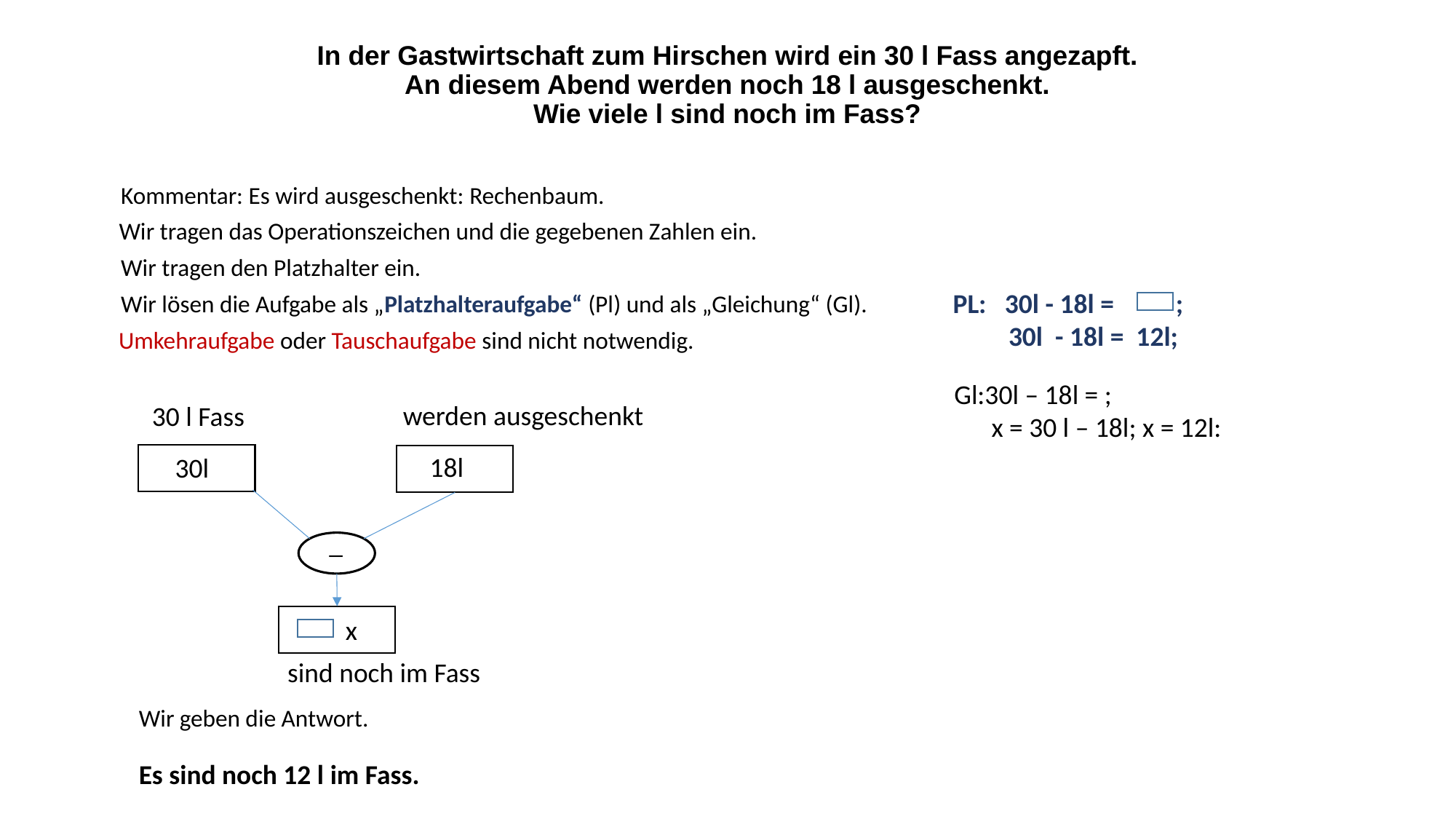

# In der Gastwirtschaft zum Hirschen wird ein 30 l Fass angezapft. An diesem Abend werden noch 18 l ausgeschenkt. Wie viele l sind noch im Fass?
Kommentar: Es wird ausgeschenkt: Rechenbaum.
Wir tragen das Operationszeichen und die gegebenen Zahlen ein.
Wir tragen den Platzhalter ein.
PL:   30l - 18l =          ;
         30l  - 18l =  12l;
Wir lösen die Aufgabe als „Platzhalteraufgabe“ (Pl) und als „Gleichung“ (Gl).

Umkehraufgabe oder Tauschaufgabe sind nicht notwendig.

Gl:30l – 18l = ;
      x = 30 l – 18l; x = 12l:
werden ausgeschenkt
 30 l Fass

18l
30l

_

x

sind noch im Fass
Wir geben die Antwort.
Es sind noch 12 l im Fass.